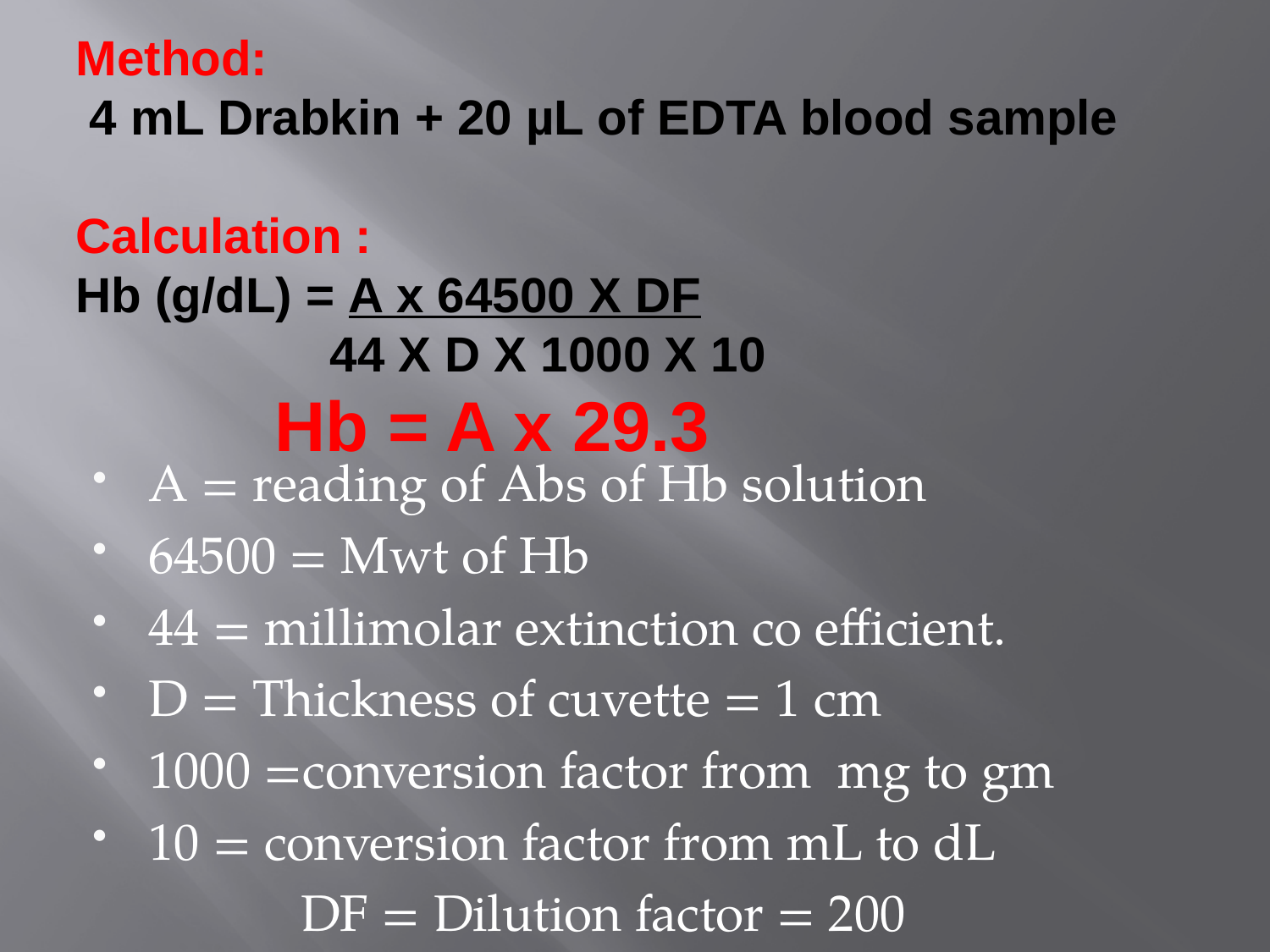

# Method: 4 mL Drabkin + 20 µL of EDTA blood sample   Calculation : Hb (g/dL) = A x 64500 X DF 44 X D X 1000 X 10 Hb = A x 29.3
A = reading of Abs of Hb solution
64500 = Mwt of Hb
44 = millimolar extinction co efficient.
D = Thickness of cuvette = 1 cm
1000 =conversion factor from  mg to gm
10 = conversion factor from mL to dL
                DF = Dilution factor = 200